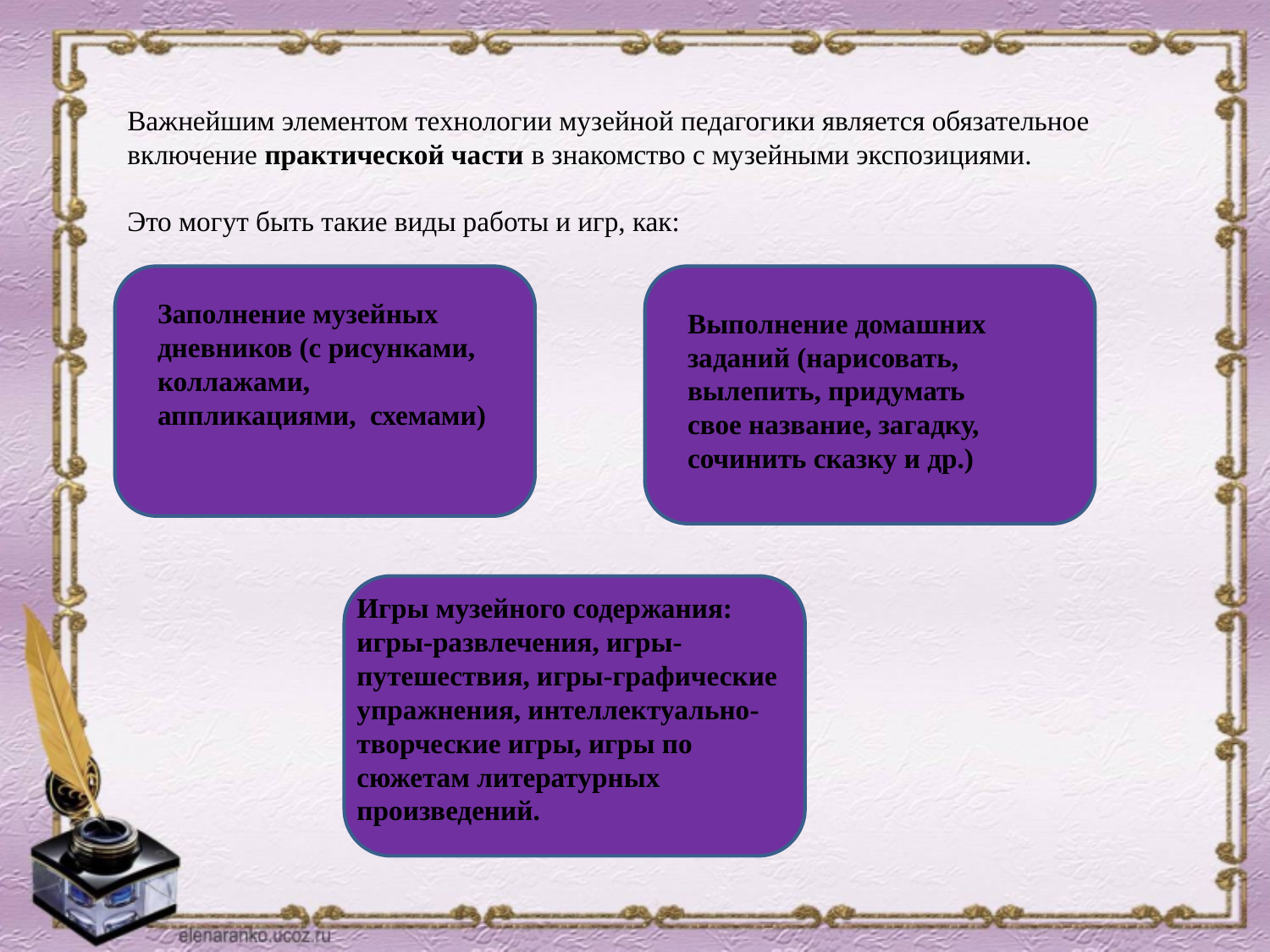

Важнейшим элементом технологии музейной педагогики является обязательное включение практической части в знакомство с музейными экспозициями.

Это могут быть такие виды работы и игр, как:

Заполнение музейных дневников (с рисунками, коллажами, аппликациями,  схемами)
Выполнение домашних заданий (нарисовать, вылепить, придумать свое название, загадку, сочинить сказку и др.)

Игры музейного содержания:
игры-развлечения, игры-путешествия, игры-графические упражнения, интеллектуально-творческие игры, игры по сюжетам литературных произведений.